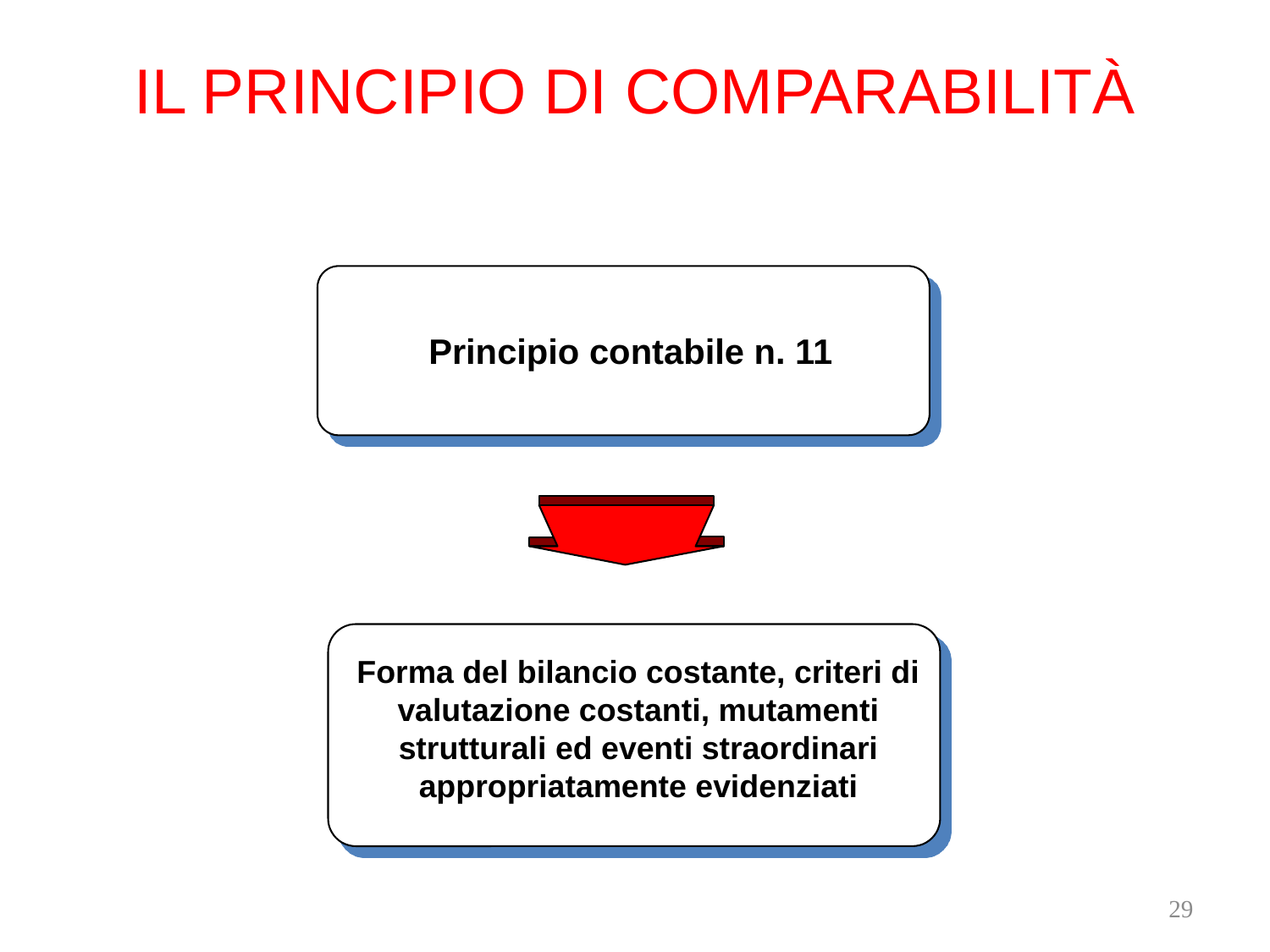

IL PRINCIPIO DI COMPARABILITÀ

Principio contabile n. 11

Forma del bilancio costante, criteri di valutazione costanti, mutamenti strutturali ed eventi straordinari appropriatamente evidenziati
29